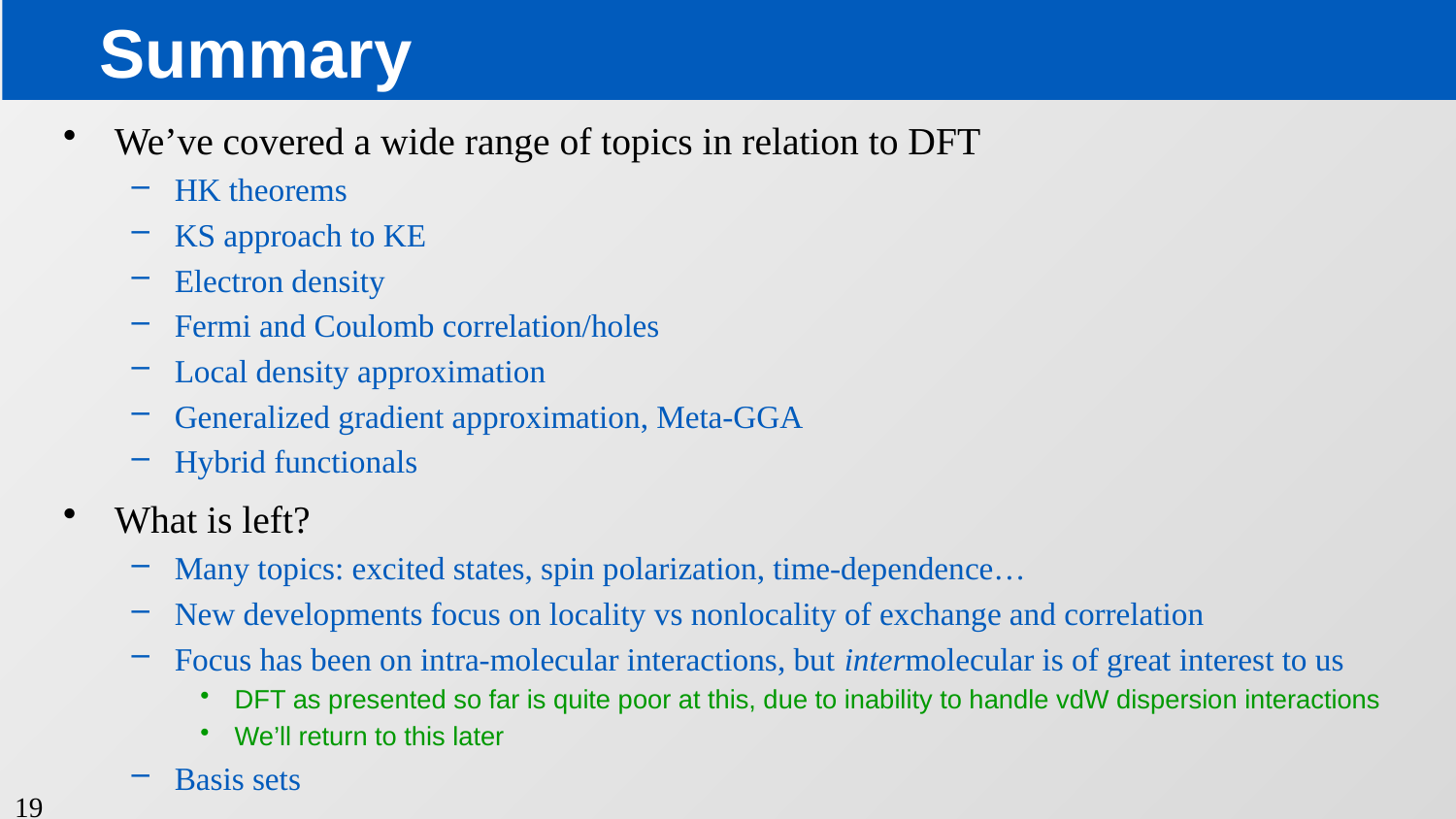

# Summary
We’ve covered a wide range of topics in relation to DFT
HK theorems
KS approach to KE
Electron density
Fermi and Coulomb correlation/holes
Local density approximation
Generalized gradient approximation, Meta-GGA
Hybrid functionals
What is left?
Many topics: excited states, spin polarization, time-dependence…
New developments focus on locality vs nonlocality of exchange and correlation
Focus has been on intra-molecular interactions, but intermolecular is of great interest to us
DFT as presented so far is quite poor at this, due to inability to handle vdW dispersion interactions
We’ll return to this later
Basis sets
19